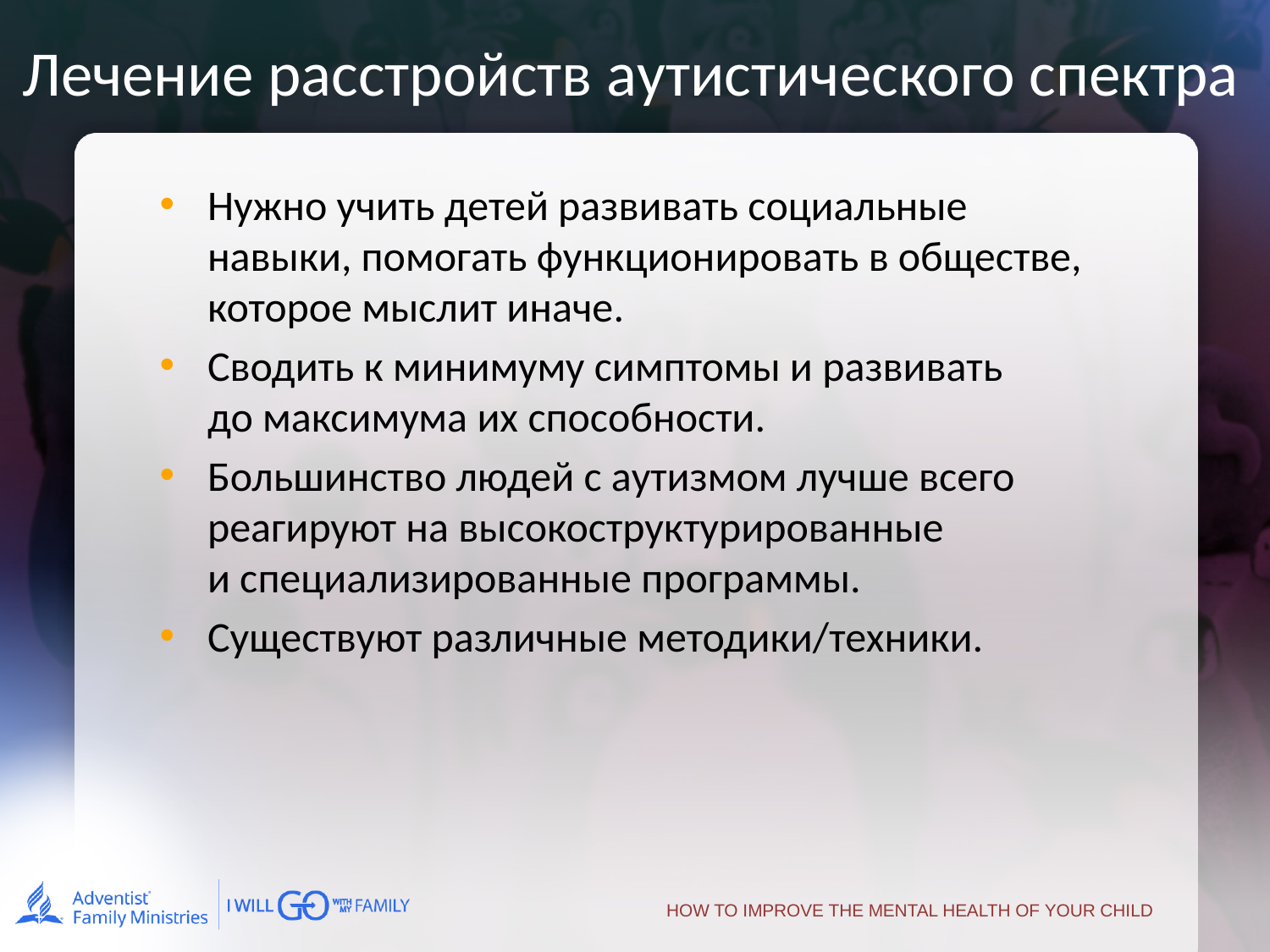

# Лечение расстройств аутистического спектра
Нужно учить детей развивать социальные навыки, помогать функционировать в обществе, которое мыслит иначе.
Сводить к минимуму симптомы и развивать
до максимума их способности.
Большинство людей с аутизмом лучше всего реагируют на высокоструктурированные
и специализированные программы.
Существуют различные методики/техники.